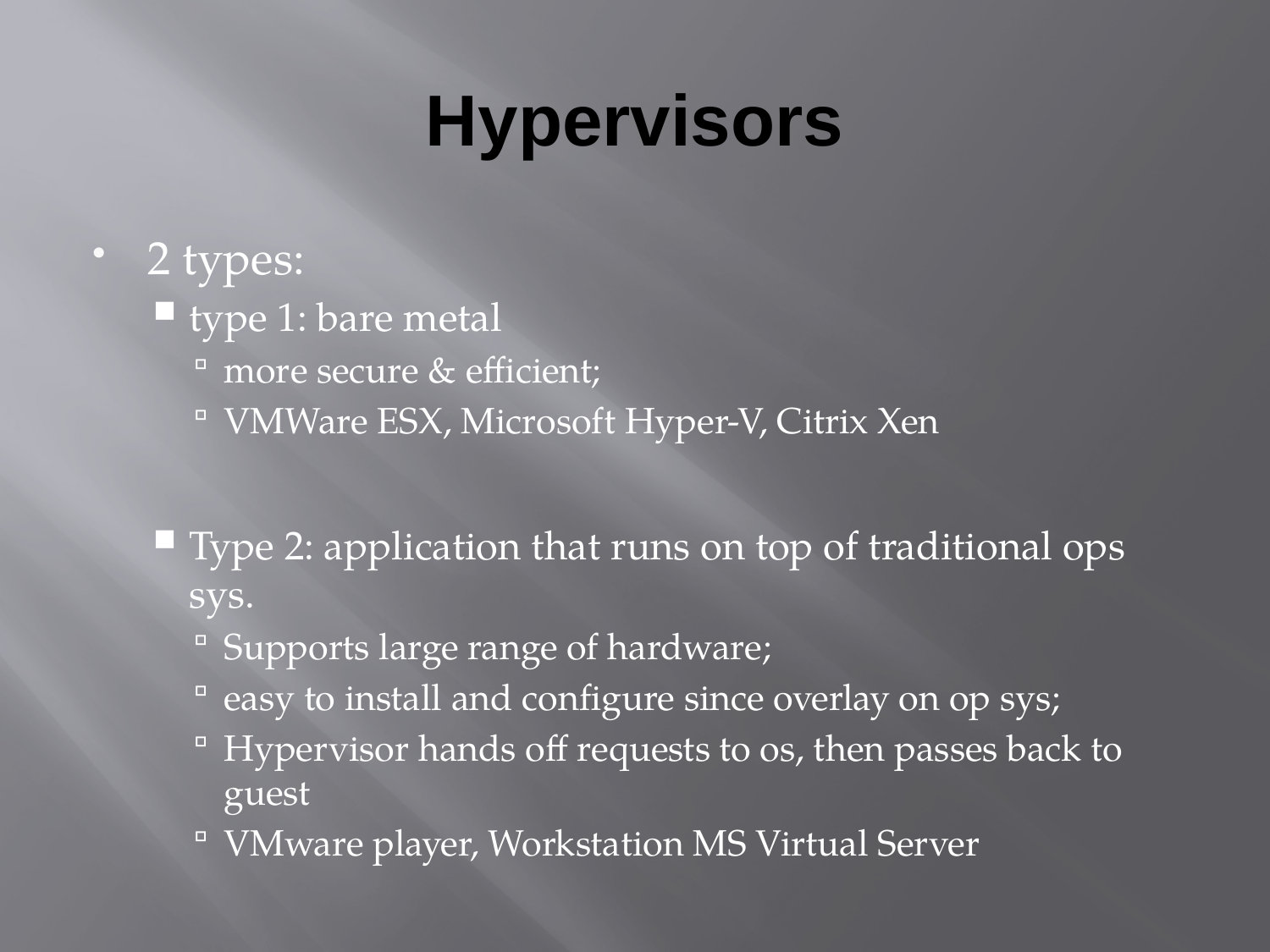

# Hypervisors
2 types:
type 1: bare metal
more secure & efficient;
VMWare ESX, Microsoft Hyper-V, Citrix Xen

Type 2: application that runs on top of traditional ops sys.
Supports large range of hardware;
easy to install and configure since overlay on op sys;
Hypervisor hands off requests to os, then passes back to guest
VMware player, Workstation MS Virtual Server